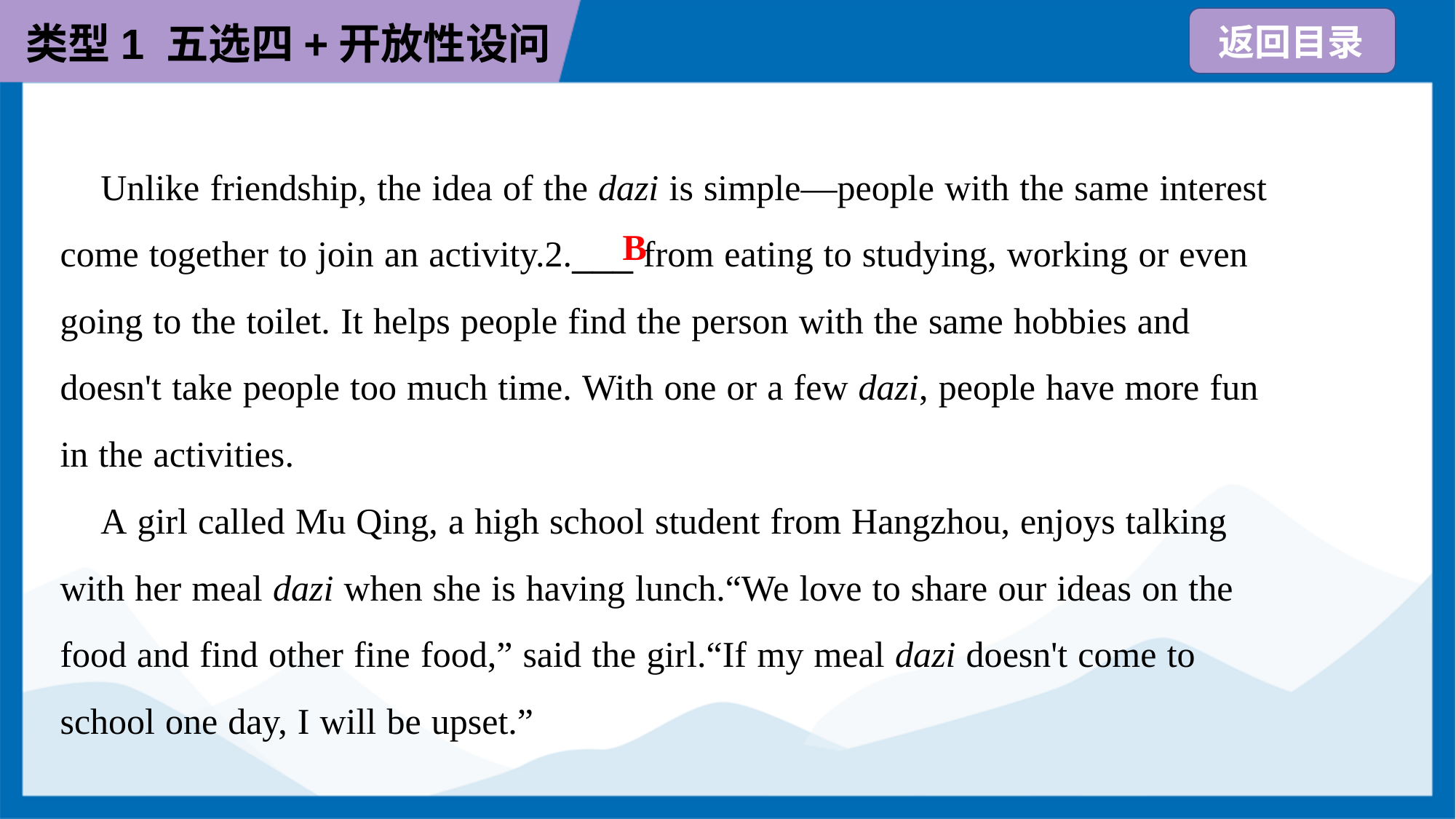

Unlike friendship, the idea of the dazi is simple—people with the same interest
come together to join an activity.2.___ from eating to studying, working or even
going to the toilet. It helps people find the person with the same hobbies and
doesn't take people too much time. With one or a few dazi, people have more fun
in the activities.
    A girl called Mu Qing, a high school student from Hangzhou, enjoys talking
with her meal dazi when she is having lunch.“We love to share our ideas on the
food and find other fine food,” said the girl.“If my meal dazi doesn't come to
school one day, I will be upset.”

B